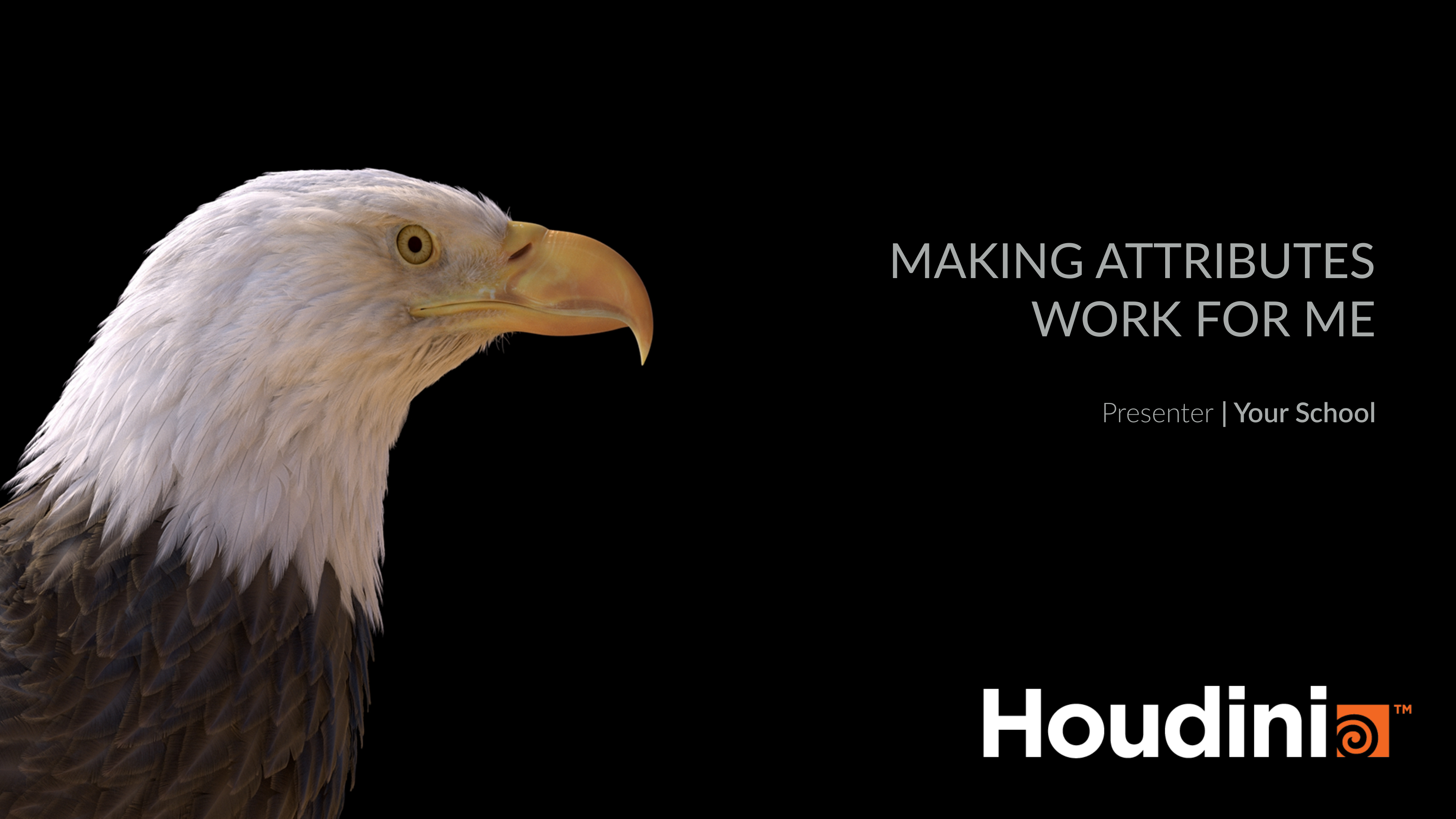

Making Attributes
Work for me
Presenter | Your School